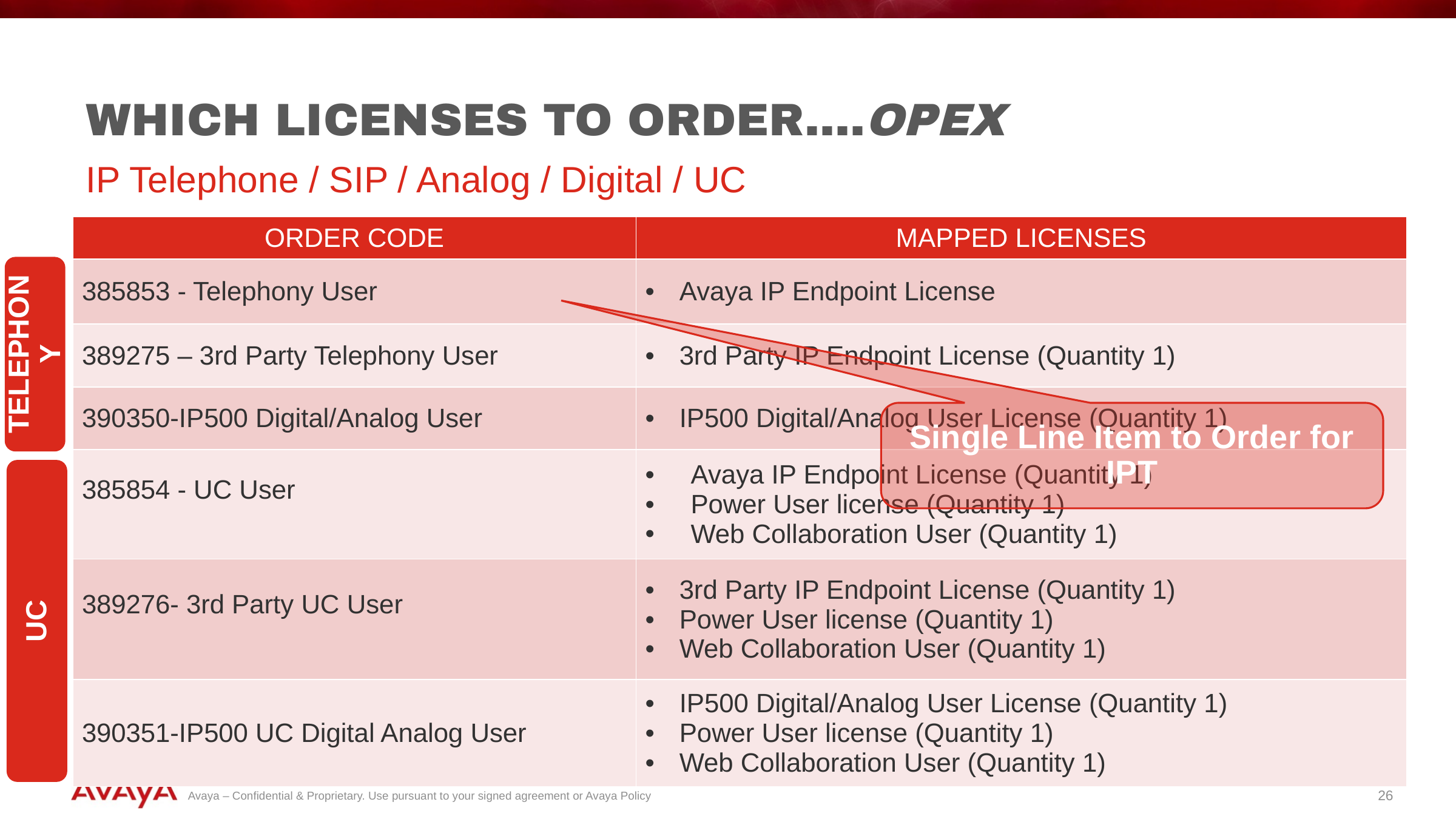

# Which Licenses to Order….OPEX
IP Telephone / SIP / Analog / Digital / UC
| ORDER CODE | MAPPED LICENSES |
| --- | --- |
| 385853 - Telephony User | Avaya IP Endpoint License |
| 389275 – 3rd Party Telephony User | 3rd Party IP Endpoint License (Quantity 1) |
| 390350-IP500 Digital/Analog User | IP500 Digital/Analog User License (Quantity 1) |
| 385854 - UC User | Avaya IP Endpoint License (Quantity 1) Power User license (Quantity 1) Web Collaboration User (Quantity 1) |
| 389276- 3rd Party UC User | 3rd Party IP Endpoint License (Quantity 1) Power User license (Quantity 1) Web Collaboration User (Quantity 1) |
| 390351-IP500 UC Digital Analog User | IP500 Digital/Analog User License (Quantity 1) Power User license (Quantity 1) Web Collaboration User (Quantity 1) |
TELEPHONY
Single Line Item to Order for IPT
UC